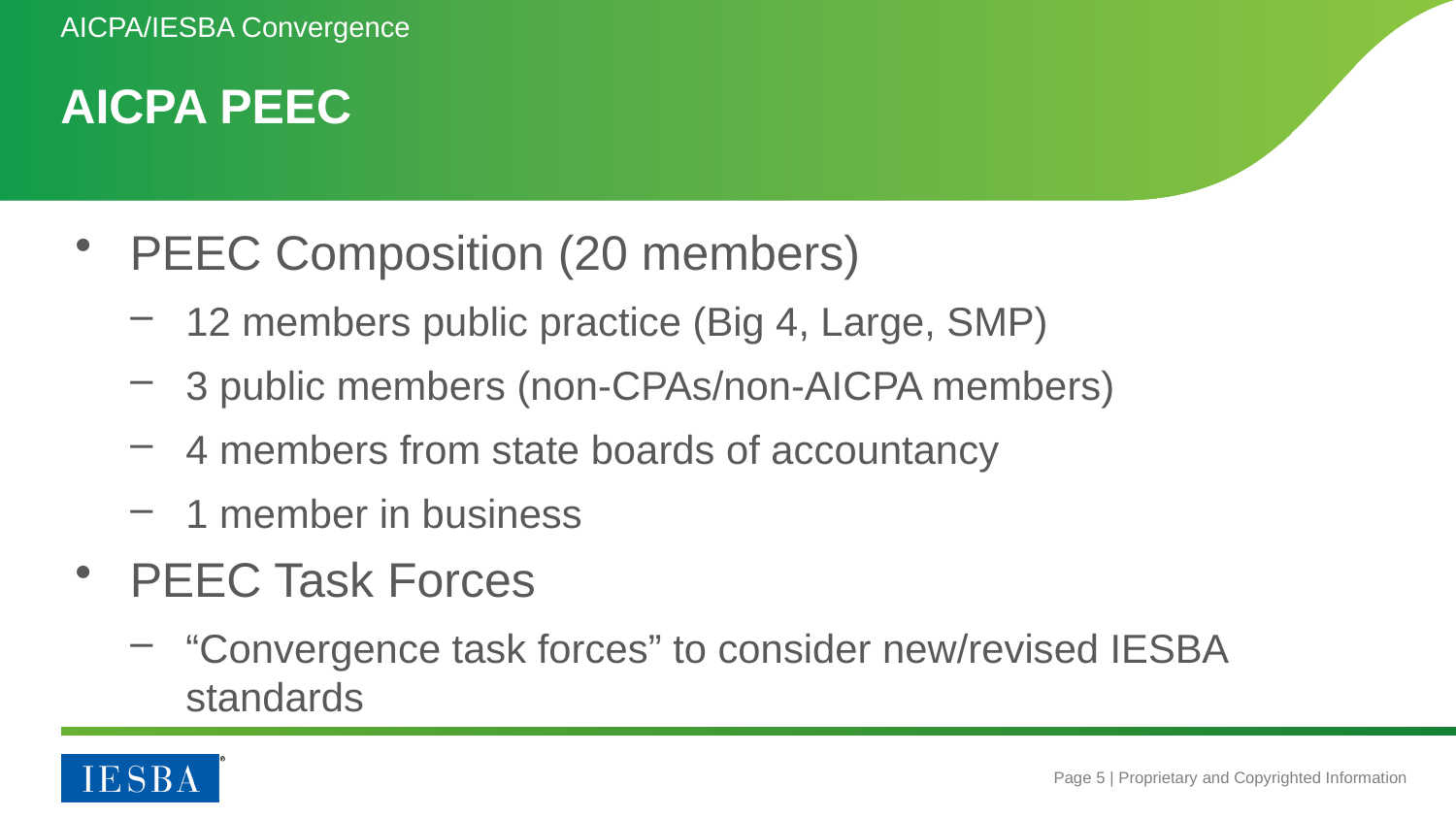

AICPA/IESBA Convergence

# AICPA PEEC
PEEC Composition (20 members)
12 members public practice (Big 4, Large, SMP)
3 public members (non-CPAs/non-AICPA members)
4 members from state boards of accountancy
1 member in business
PEEC Task Forces
“Convergence task forces” to consider new/revised IESBA standards